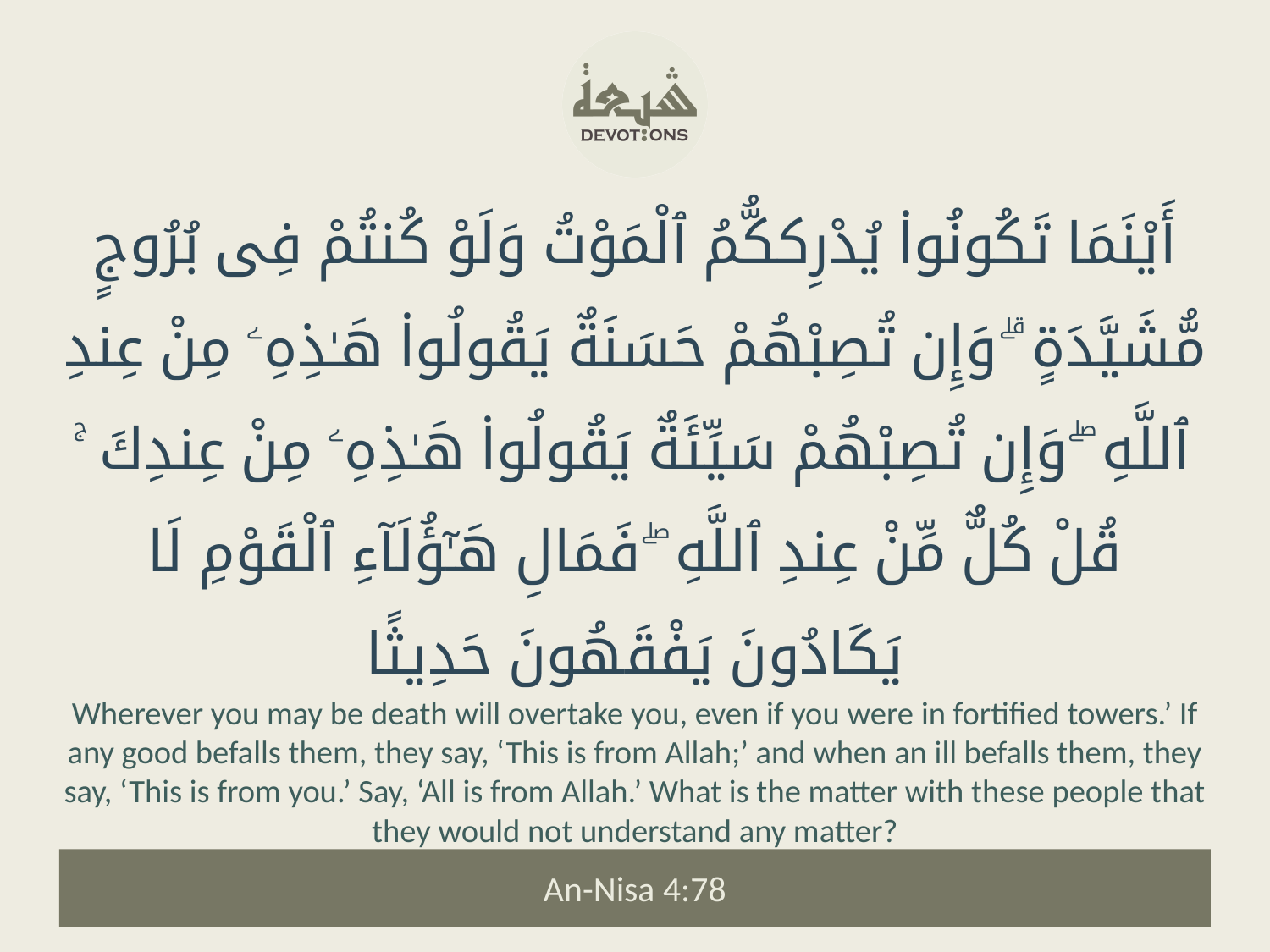

أَيْنَمَا تَكُونُوا۟ يُدْرِككُّمُ ٱلْمَوْتُ وَلَوْ كُنتُمْ فِى بُرُوجٍ مُّشَيَّدَةٍ ۗ وَإِن تُصِبْهُمْ حَسَنَةٌ يَقُولُوا۟ هَـٰذِهِۦ مِنْ عِندِ ٱللَّهِ ۖ وَإِن تُصِبْهُمْ سَيِّئَةٌ يَقُولُوا۟ هَـٰذِهِۦ مِنْ عِندِكَ ۚ قُلْ كُلٌّ مِّنْ عِندِ ٱللَّهِ ۖ فَمَالِ هَـٰٓؤُلَآءِ ٱلْقَوْمِ لَا يَكَادُونَ يَفْقَهُونَ حَدِيثًا
Wherever you may be death will overtake you, even if you were in fortified towers.’ If any good befalls them, they say, ‘This is from Allah;’ and when an ill befalls them, they say, ‘This is from you.’ Say, ‘All is from Allah.’ What is the matter with these people that they would not understand any matter?
An-Nisa 4:78